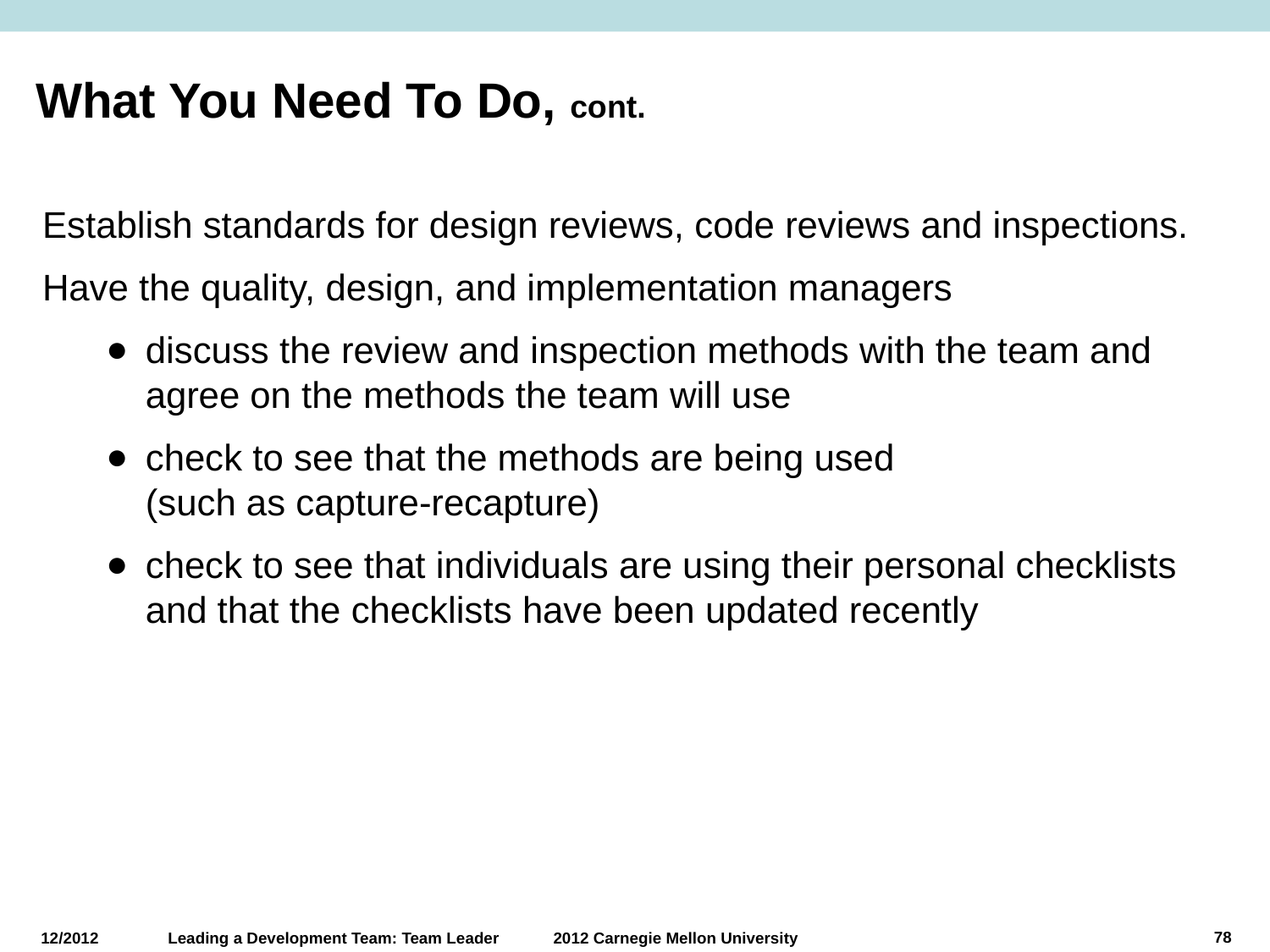

# What You Need To Do, cont.
Establish standards for design reviews, code reviews and inspections.
Have the quality, design, and implementation managers
discuss the review and inspection methods with the team and agree on the methods the team will use
check to see that the methods are being used
(such as capture-recapture)
check to see that individuals are using their personal checklists and that the checklists have been updated recently